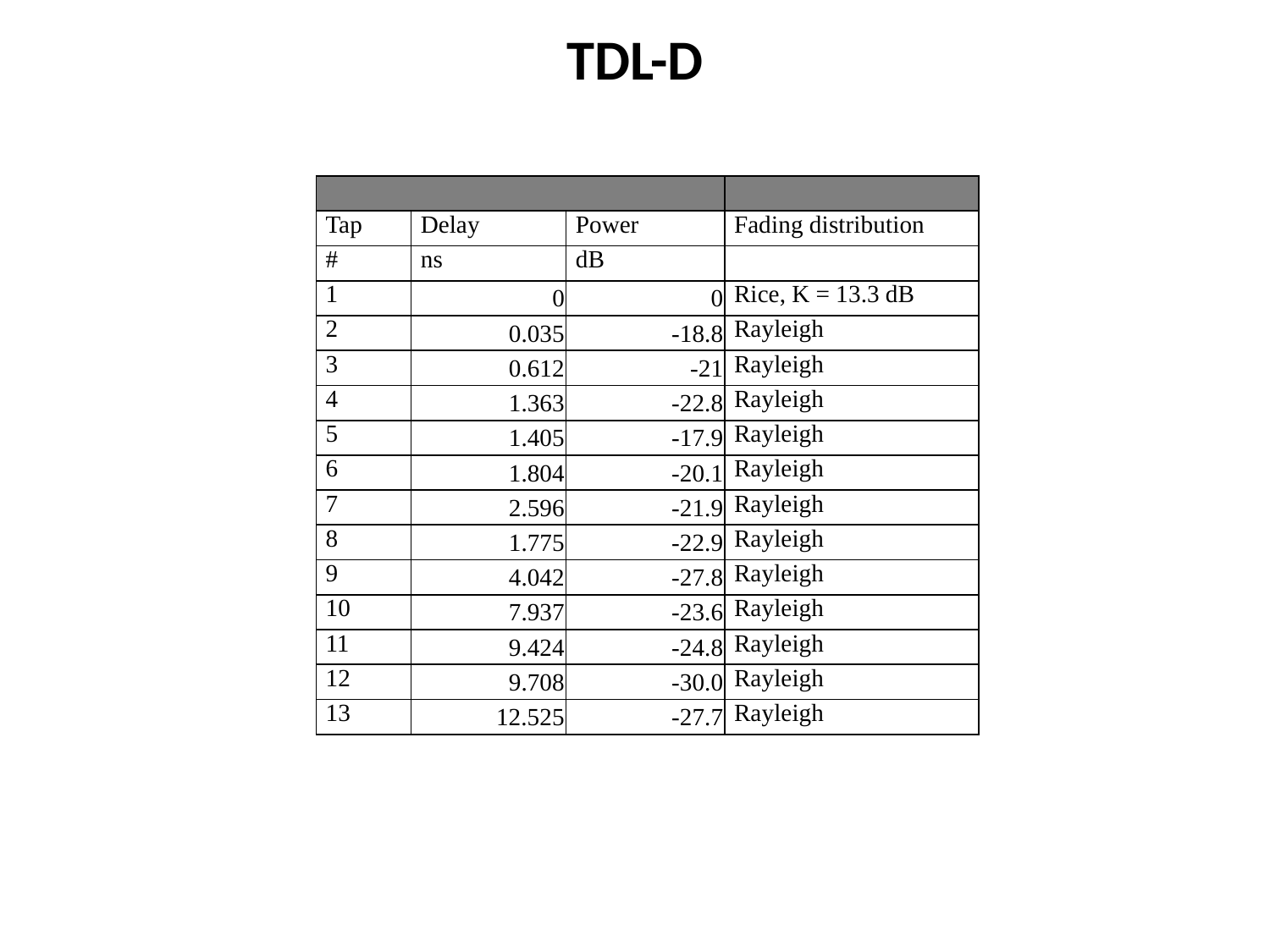

# TDL-D
|  |  |  |  |
| --- | --- | --- | --- |
| Tap | Delay | Power | Fading distribution |
| # | ns | dB |  |
| 1 | 0 | 0 | Rice, K = 13.3 dB |
| 2 | 0.035 | -18.8 | Rayleigh |
| 3 | 0.612 | -21 | Rayleigh |
| 4 | 1.363 | -22.8 | Rayleigh |
| 5 | 1.405 | -17.9 | Rayleigh |
| 6 | 1.804 | -20.1 | Rayleigh |
| 7 | 2.596 | -21.9 | Rayleigh |
| 8 | 1.775 | -22.9 | Rayleigh |
| 9 | 4.042 | -27.8 | Rayleigh |
| 10 | 7.937 | -23.6 | Rayleigh |
| 11 | 9.424 | -24.8 | Rayleigh |
| 12 | 9.708 | -30.0 | Rayleigh |
| 13 | 12.525 | -27.7 | Rayleigh |